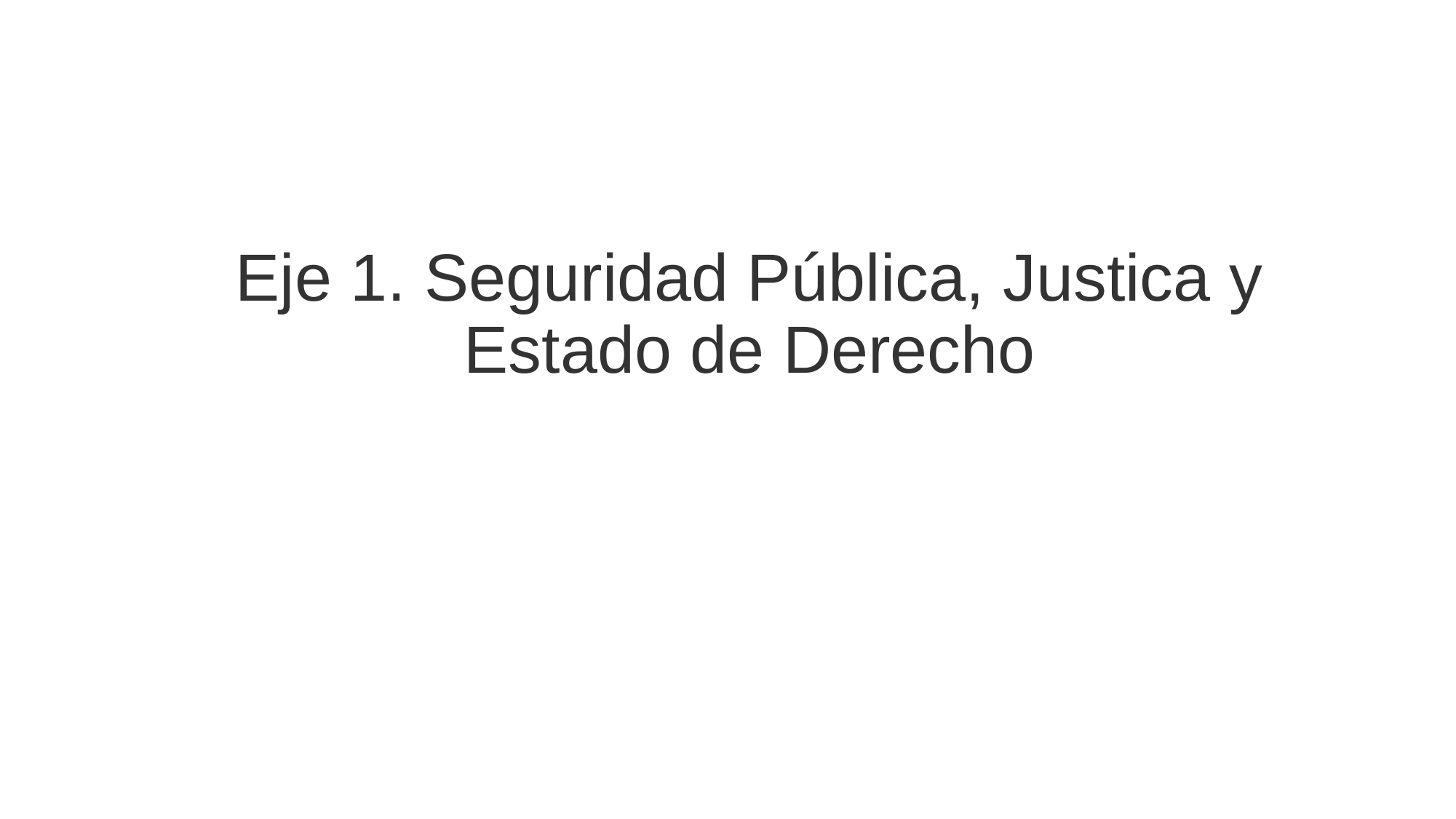

Eje 1. Seguridad Pública, Justica y Estado de Derecho